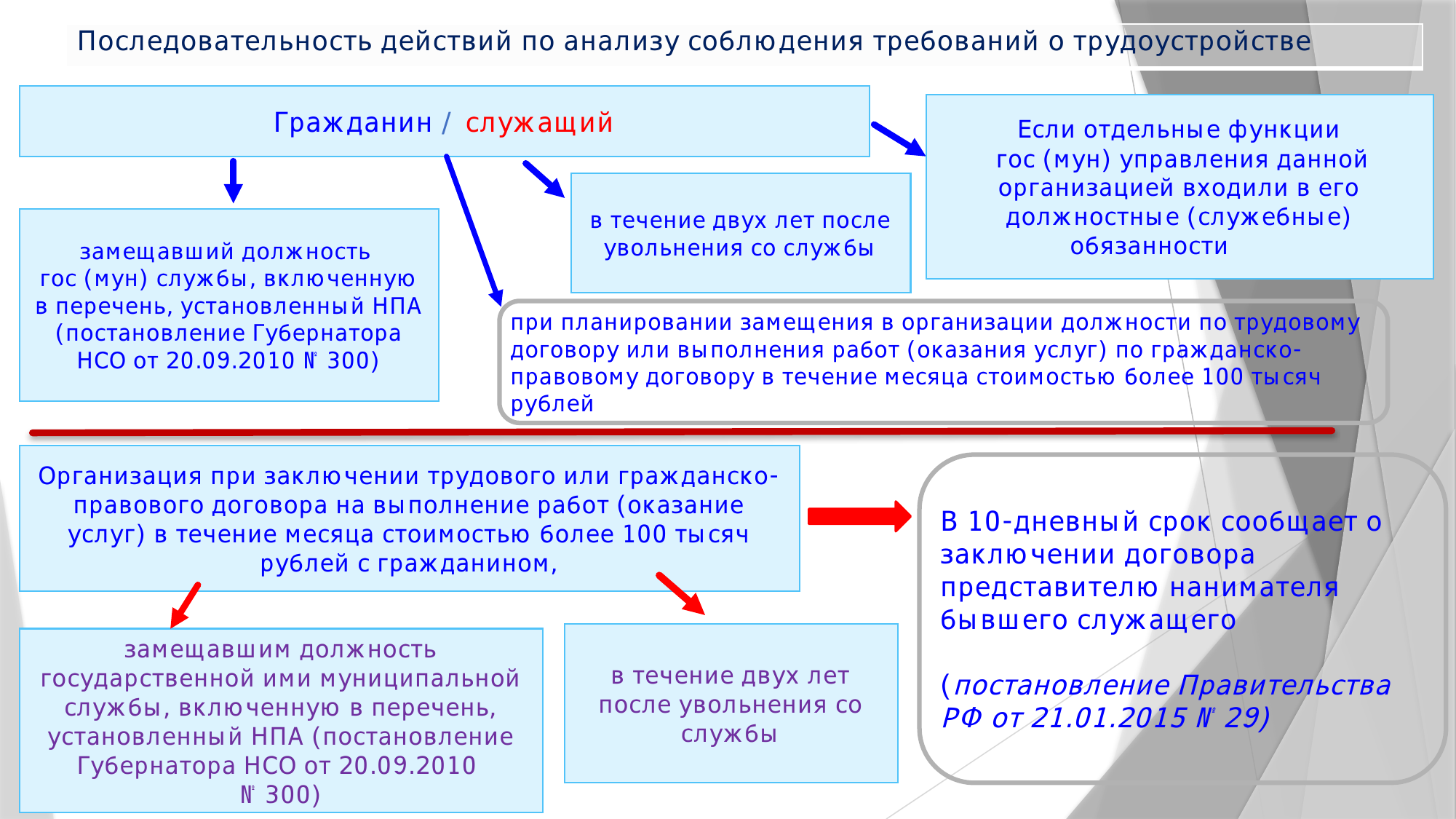

| Последовательность действий по анализу соблюдения требований о трудоустройстве |
| --- |
Гражданин / служащий
Если отдельные функции
 гос (мун) управления данной организацией входили в его должностные (служебные) обязанности
в течение двух лет после увольнения со службы
замещавший должность
гос (мун) службы, включенную в перечень, установленный НПА (постановление Губернатора НСО от 20.09.2010 № 300)
при планировании замещения в организации должности по трудовому договору или выполнения работ (оказания услуг) по гражданско-правовому договору в течение месяца стоимостью более 100 тысяч рублей

Организация при заключении трудового или гражданско-правового договора на выполнение работ (оказание услуг) в течение месяца стоимостью более 100 тысяч рублей с гражданином,

В 10-дневный срок сообщает о заключении договора представителю нанимателя бывшего служащего

(постановление Правительства РФ от 21.01.2015 № 29)

в течение двух лет после увольнения со службы
замещавшим должность государственной ими муниципальной службы, включенную в перечень, установленный НПА (постановление Губернатора НСО от 20.09.2010
№ 300)